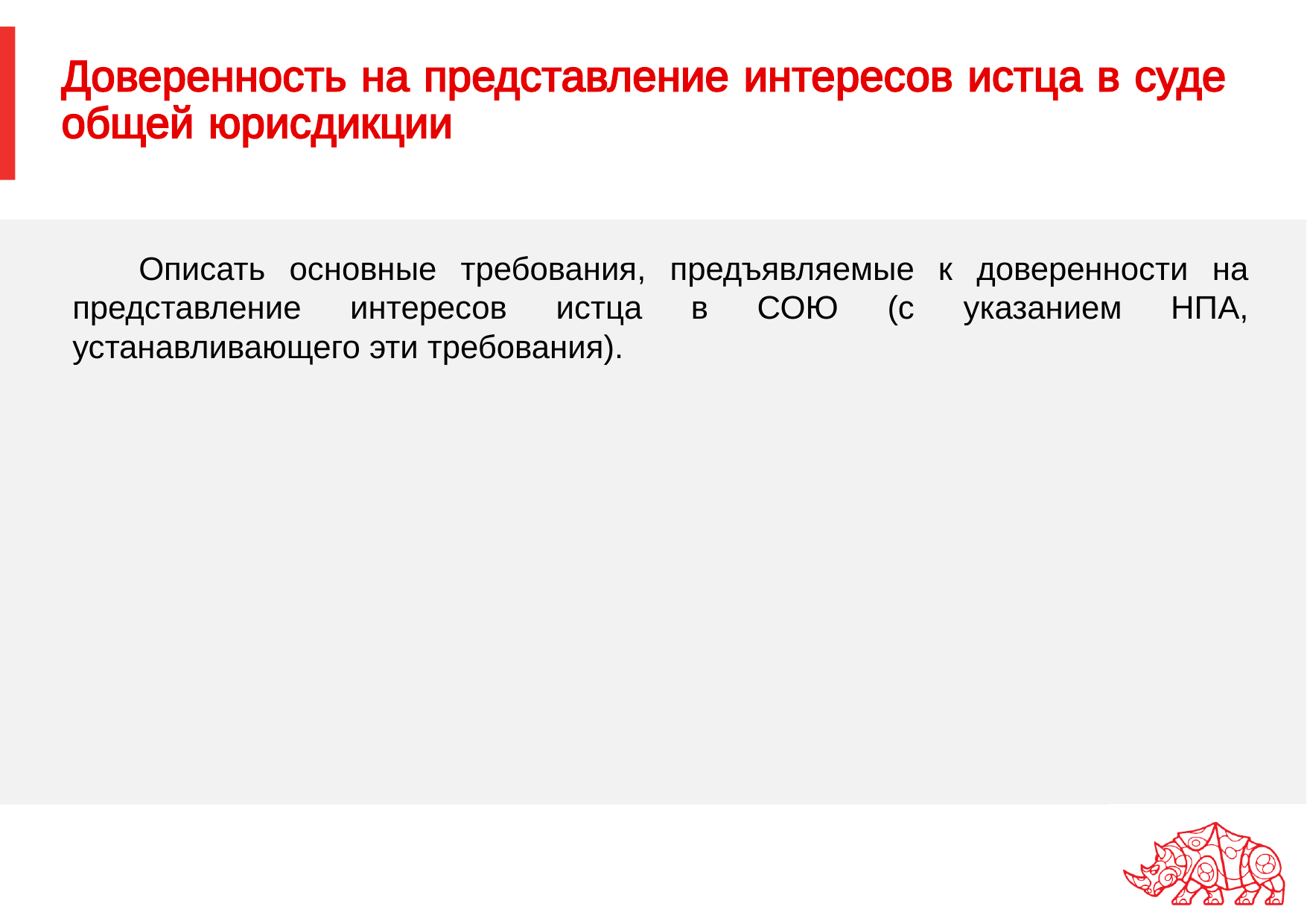

# Доверенность на представление интересов истца в суде общей юрисдикции
Описать основные требования, предъявляемые к доверенности на представление интересов истца в СОЮ (с указанием НПА, устанавливающего эти требования).